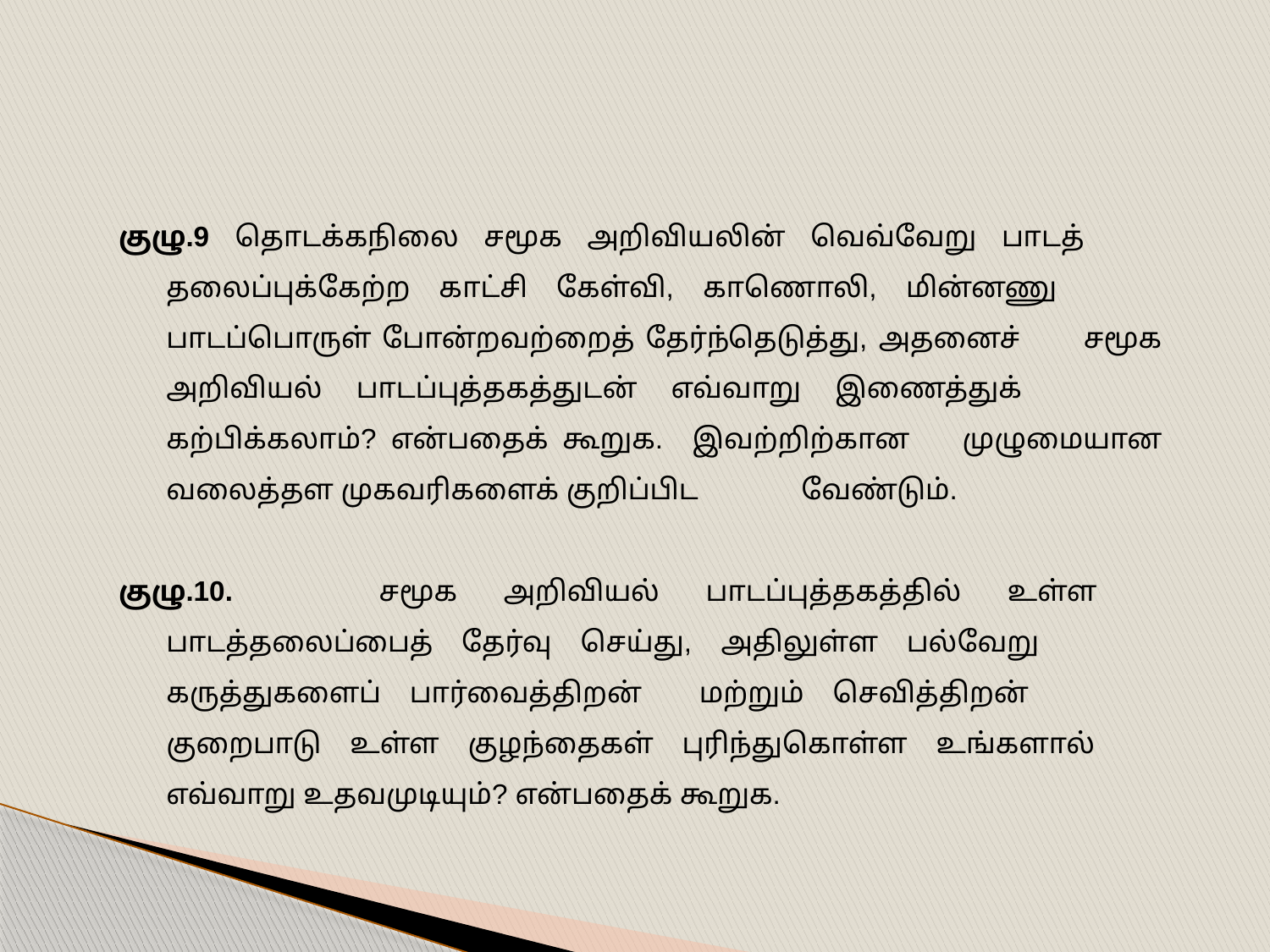

குழு.9 தொடக்கநிலை சமூக அறிவியலின் வெவ்வேறு பாடத் 	தலைப்புக்கேற்ற காட்சி கேள்வி, காணொலி, மின்னணு 	பாடப்பொருள் போன்றவற்றைத் தேர்ந்தெடுத்து, அதனைச்  	 சமூக அறிவியல் பாடப்புத்தகத்துடன் எவ்வாறு இணைத்துக் 	கற்பிக்கலாம்? என்பதைக் கூறுக.  இவற்றிற்கான 	முழுமையான வலைத்தள முகவரிகளைக் குறிப்பிட 	வேண்டும்.

குழு.10. 	 சமூக அறிவியல் பாடப்புத்தகத்தில் உள்ள 	பாடத்தலைப்பைத் தேர்வு செய்து, அதிலுள்ள பல்வேறு 	கருத்துகளைப் பார்வைத்திறன்  மற்றும் செவித்திறன் 	குறைபாடு உள்ள குழந்தைகள் புரிந்துகொள்ள உங்களால் 	எவ்வாறு உதவமுடியும்? என்பதைக் கூறுக.